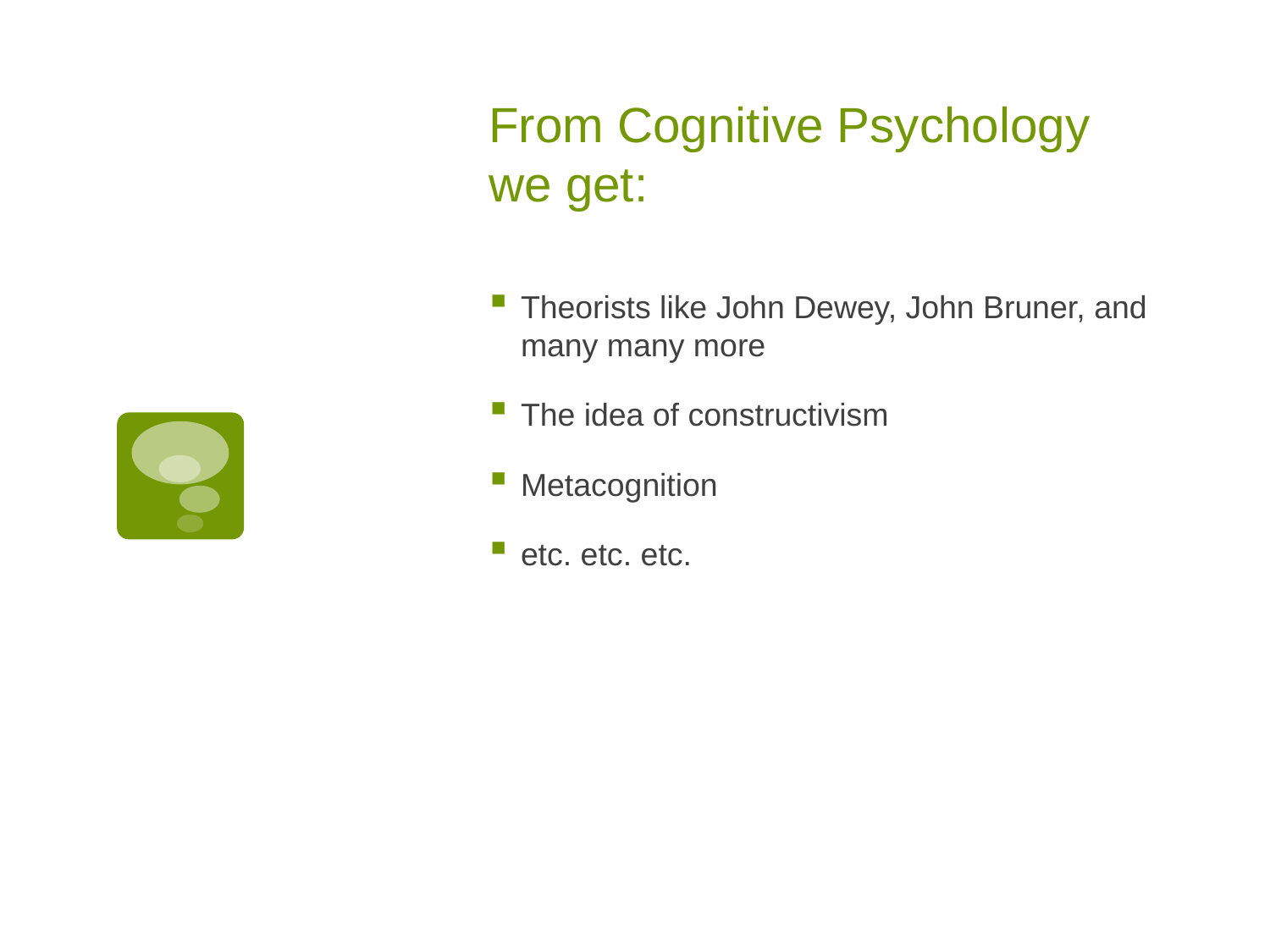

# From Cognitive Psychology we get:
Theorists like John Dewey, John Bruner, and many many more
The idea of constructivism
Metacognition
etc. etc. etc.